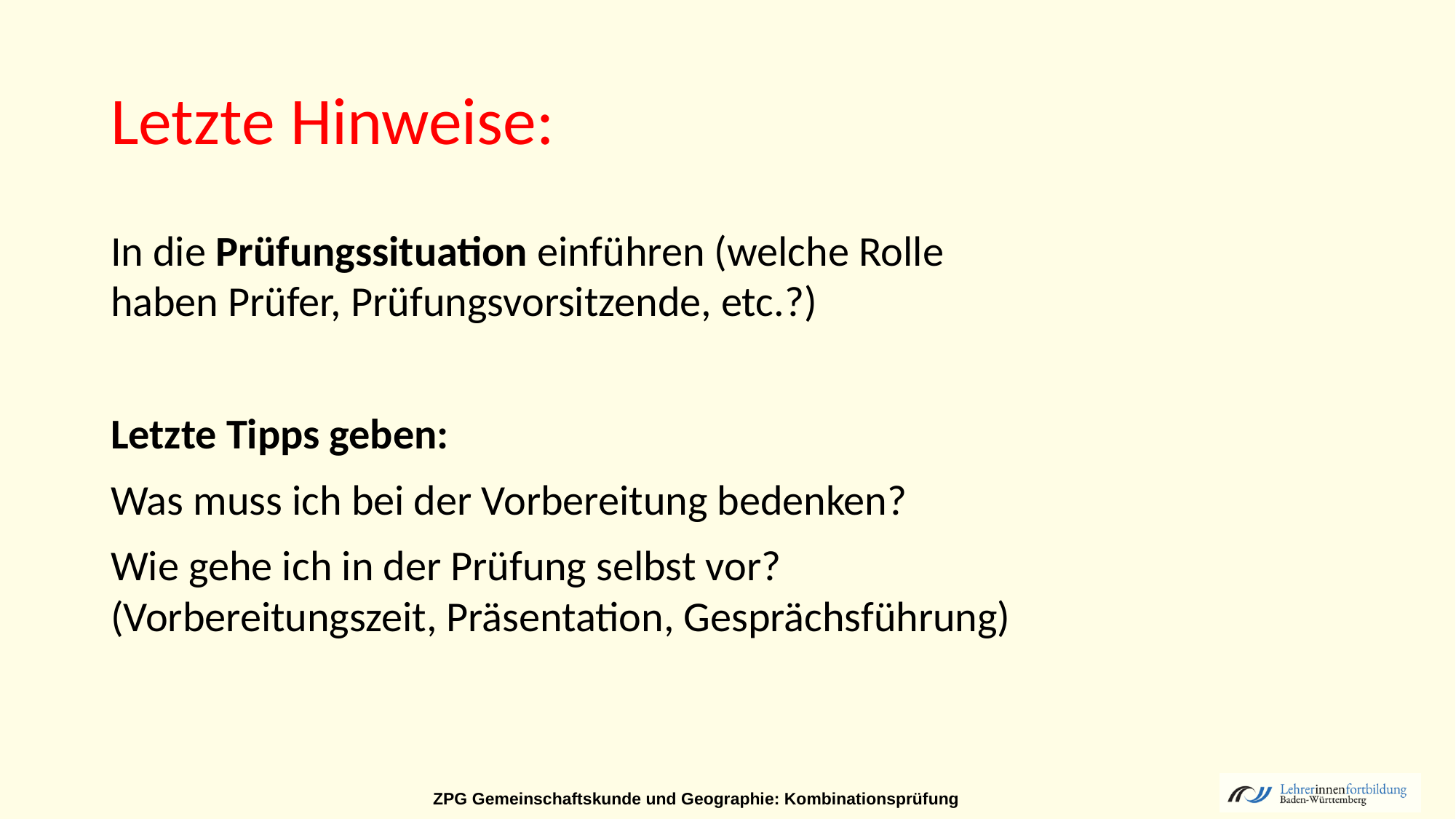

Letzte Hinweise:
In die Prüfungssituation einführen (welche Rolle haben Prüfer, Prüfungsvorsitzende, etc.?)

Letzte Tipps geben:
Was muss ich bei der Vorbereitung bedenken?
Wie gehe ich in der Prüfung selbst vor? (Vorbereitungszeit, Präsentation, Gesprächsführung)